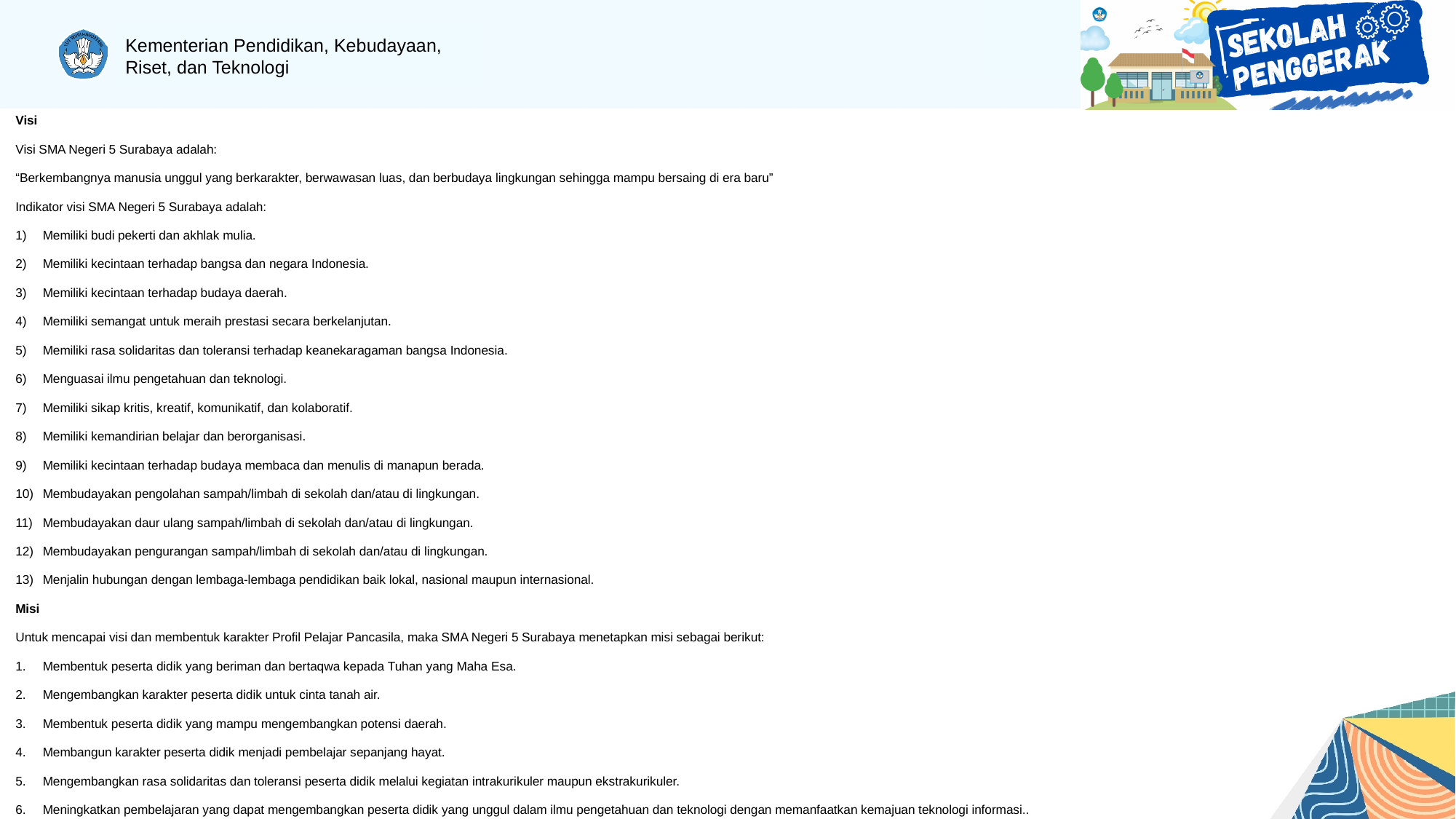

Visi
Visi SMA Negeri 5 Surabaya adalah:
“Berkembangnya manusia unggul yang berkarakter, berwawasan luas, dan berbudaya lingkungan sehingga mampu bersaing di era baru”
Indikator visi SMA Negeri 5 Surabaya adalah:
Memiliki budi pekerti dan akhlak mulia.
Memiliki kecintaan terhadap bangsa dan negara Indonesia.
Memiliki kecintaan terhadap budaya daerah.
Memiliki semangat untuk meraih prestasi secara berkelanjutan.
Memiliki rasa solidaritas dan toleransi terhadap keanekaragaman bangsa Indonesia.
Menguasai ilmu pengetahuan dan teknologi.
Memiliki sikap kritis, kreatif, komunikatif, dan kolaboratif.
Memiliki kemandirian belajar dan berorganisasi.
Memiliki kecintaan terhadap budaya membaca dan menulis di manapun berada.
Membudayakan pengolahan sampah/limbah di sekolah dan/atau di lingkungan.
Membudayakan daur ulang sampah/limbah di sekolah dan/atau di lingkungan.
Membudayakan pengurangan sampah/limbah di sekolah dan/atau di lingkungan.
Menjalin hubungan dengan lembaga-lembaga pendidikan baik lokal, nasional maupun internasional.
Misi
Untuk mencapai visi dan membentuk karakter Profil Pelajar Pancasila, maka SMA Negeri 5 Surabaya menetapkan misi sebagai berikut:
Membentuk peserta didik yang beriman dan bertaqwa kepada Tuhan yang Maha Esa.
Mengembangkan karakter peserta didik untuk cinta tanah air.
Membentuk peserta didik yang mampu mengembangkan potensi daerah.
Membangun karakter peserta didik menjadi pembelajar sepanjang hayat.
Mengembangkan rasa solidaritas dan toleransi peserta didik melalui kegiatan intrakurikuler maupun ekstrakurikuler.
Meningkatkan pembelajaran yang dapat mengembangkan peserta didik yang unggul dalam ilmu pengetahuan dan teknologi dengan memanfaatkan kemajuan teknologi informasi..